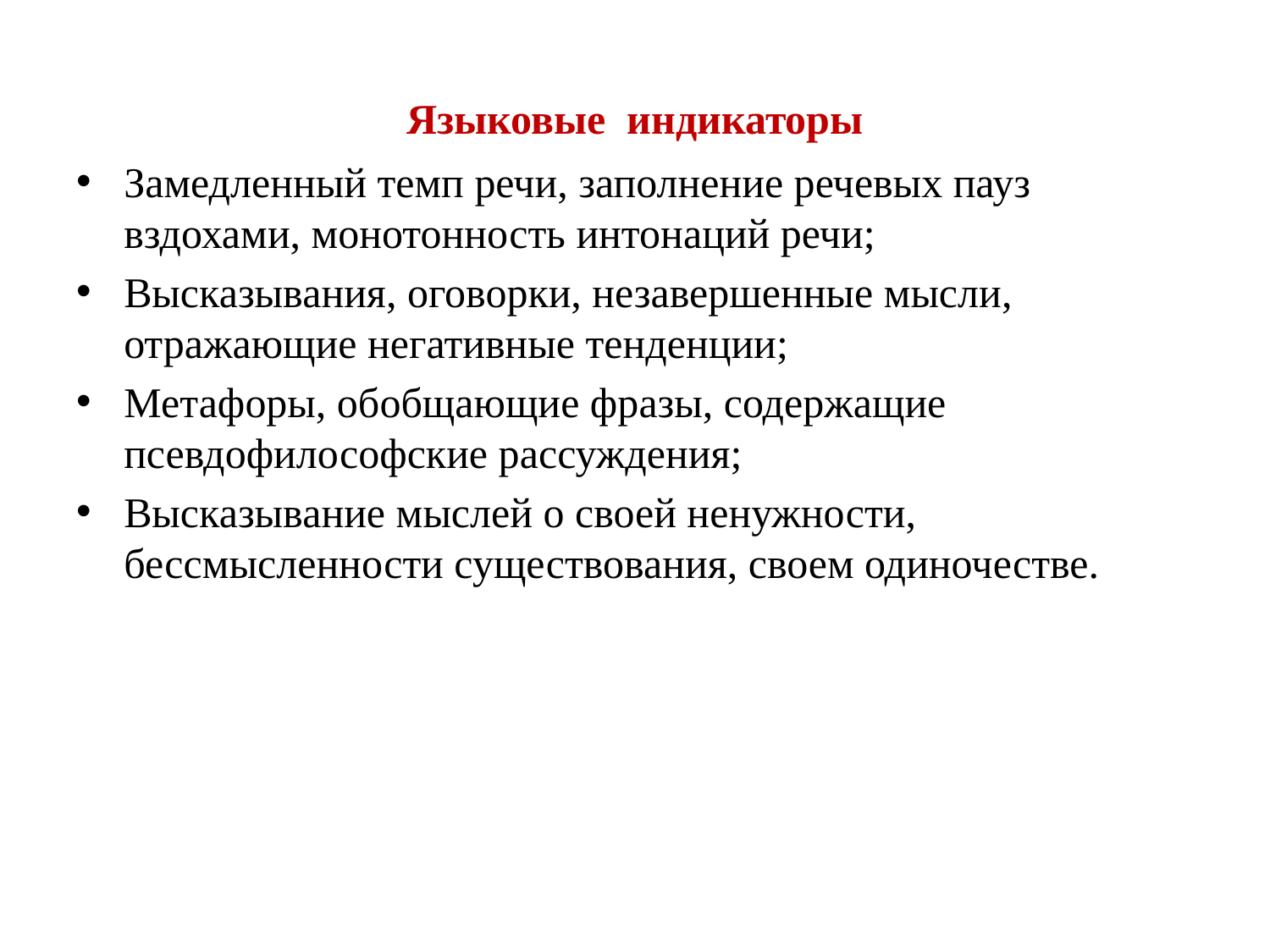

# Языковые  индикаторы
Замедленный темп речи, заполнение речевых пауз вздохами, монотонность интонаций речи;
Высказывания, оговорки, незавершенные мысли, отражающие негативные тенденции;
Метафоры, обобщающие фразы, содержащие псевдофилософские рассуждения;
Высказывание мыслей о своей ненужности, бессмысленности существования, своем одиночестве.